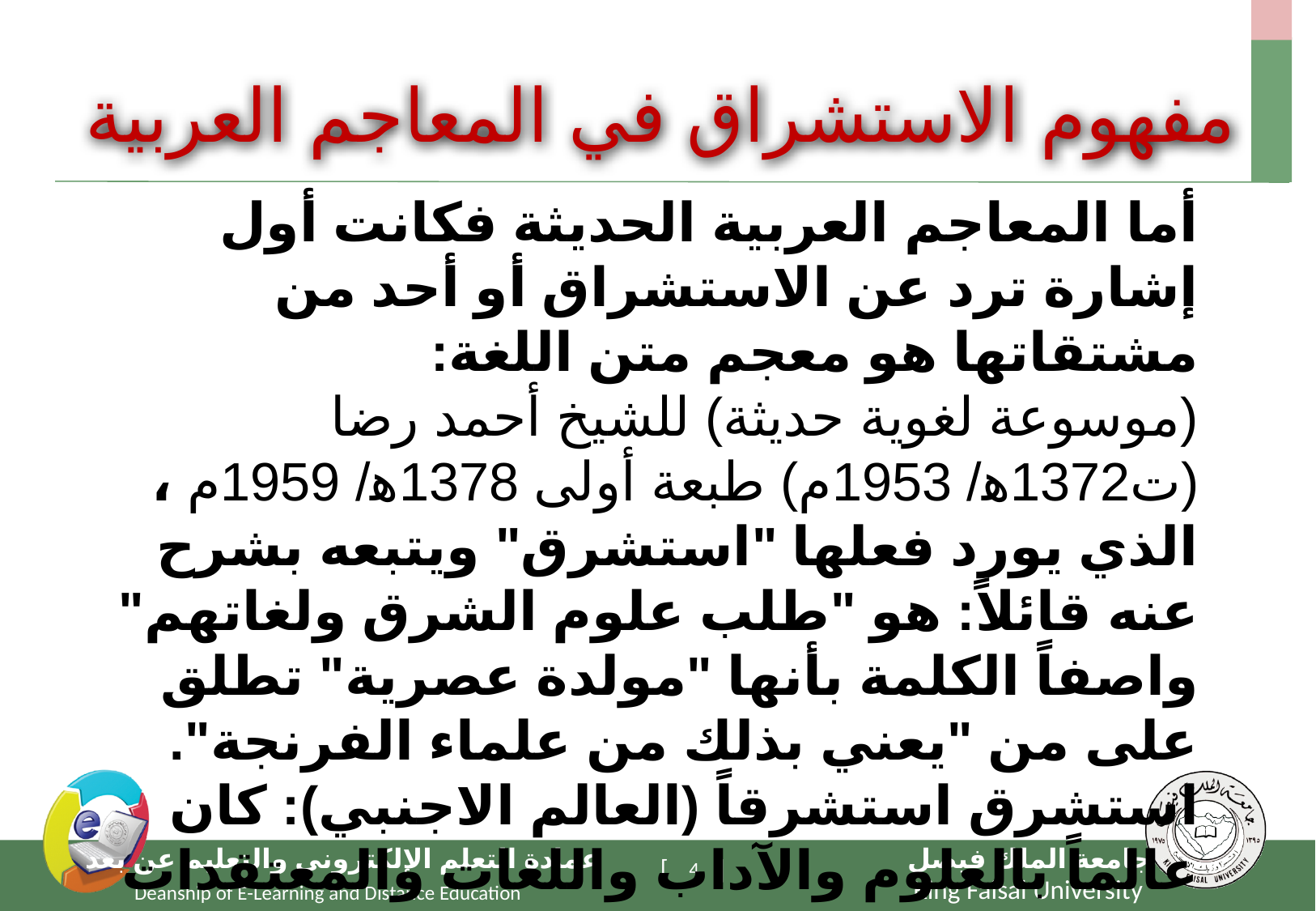

# مفهوم الاستشراق في المعاجم العربية
أما المعاجم العربية الحديثة فكانت أول إشارة ترد عن الاستشراق أو أحد من مشتقاتها هو معجم متن اللغة:
(موسوعة لغوية حديثة) للشيخ أحمد رضا (ت1372ﻫ/ 1953م) طبعة أولى 1378ﻫ/ 1959م ،
الذي يورد فعلها "استشرق" ويتبعه بشرح عنه قائلاً: هو "طلب علوم الشرق ولغاتهم" واصفاً الكلمة بأنها "مولدة عصرية" تطلق على من "يعني بذلك من علماء الفرنجة".
استشرق استشرقاً (العالم الاجنبي): كان عالماً بالعلوم والآداب واللغات والمعتقدات والعادات والتقاليد الشرقية.
4